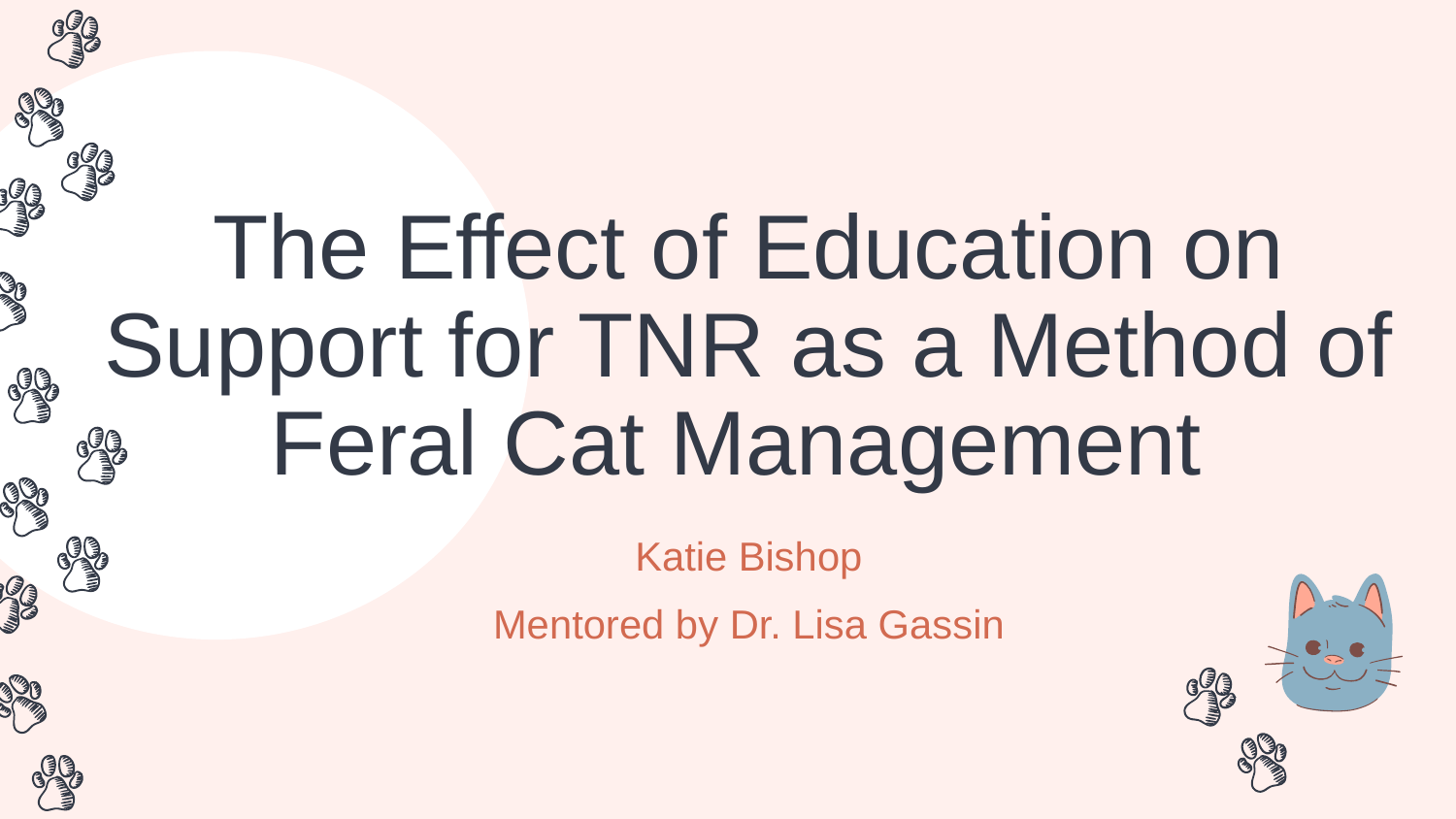

The Effect of Education on Support for TNR as a Method of Feral Cat Management

Katie Bishop
Mentored by Dr. Lisa Gassin